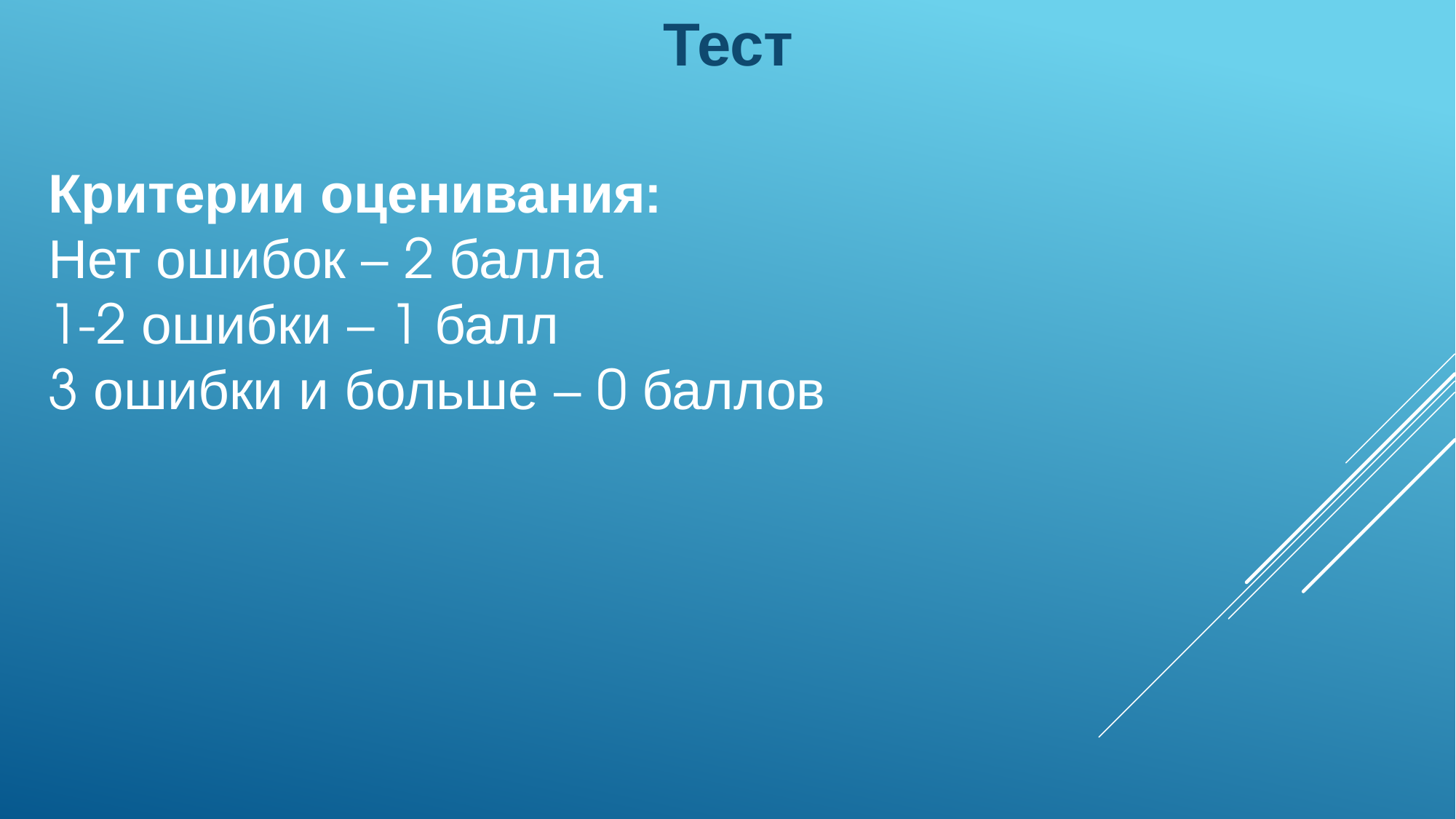

Тест

Критерии оценивания:
Нет ошибок – 2 балла
1-2 ошибки – 1 балл
3 ошибки и больше – 0 баллов